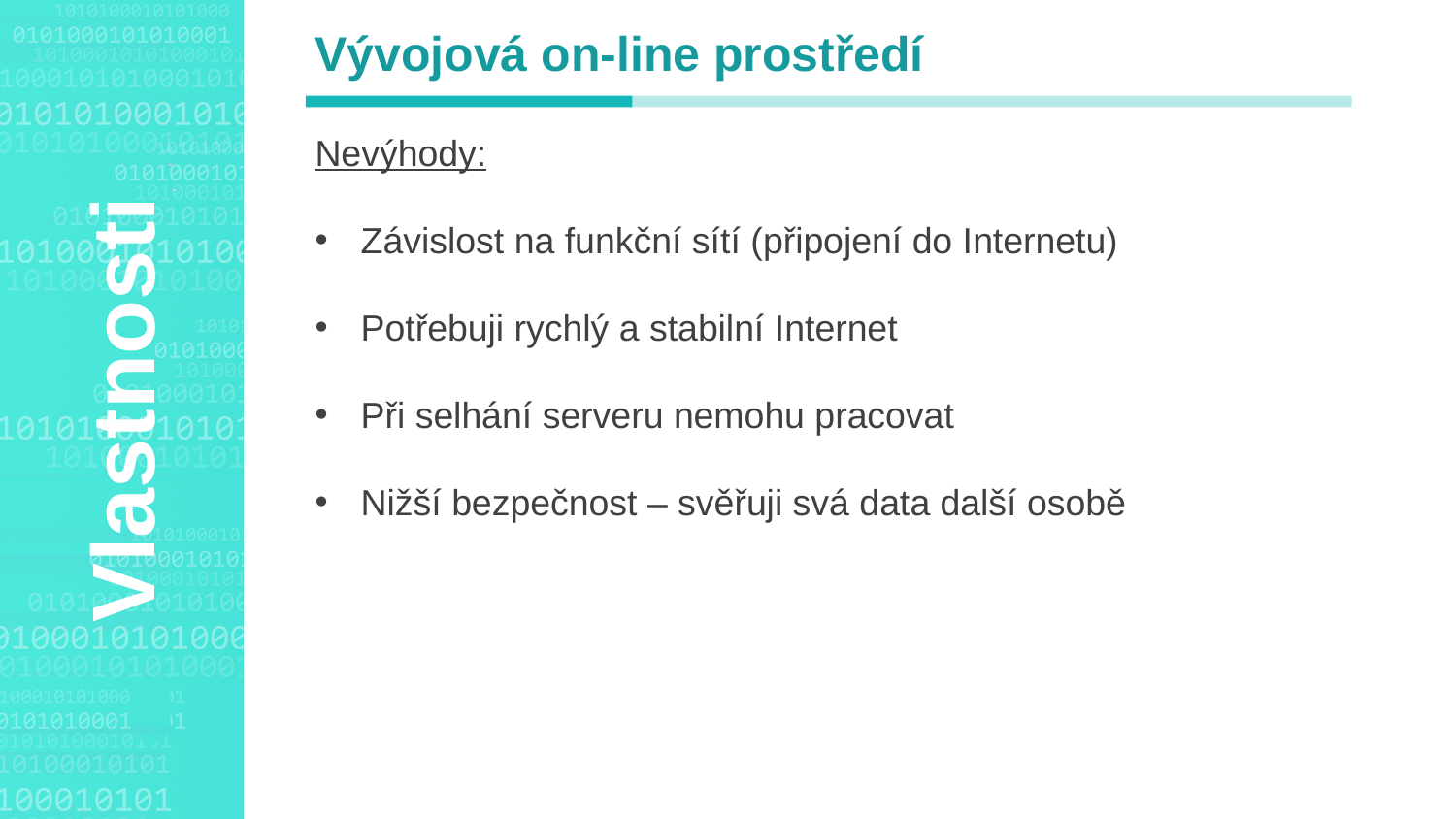

Vývojová on-line prostředí
Nevýhody:

Závislost na funkční sítí (připojení do Internetu)

Potřebuji rychlý a stabilní Internet

Při selhání serveru nemohu pracovat

Nižší bezpečnost – svěřuji svá data další osobě

Agenda Style

Vlastnosti